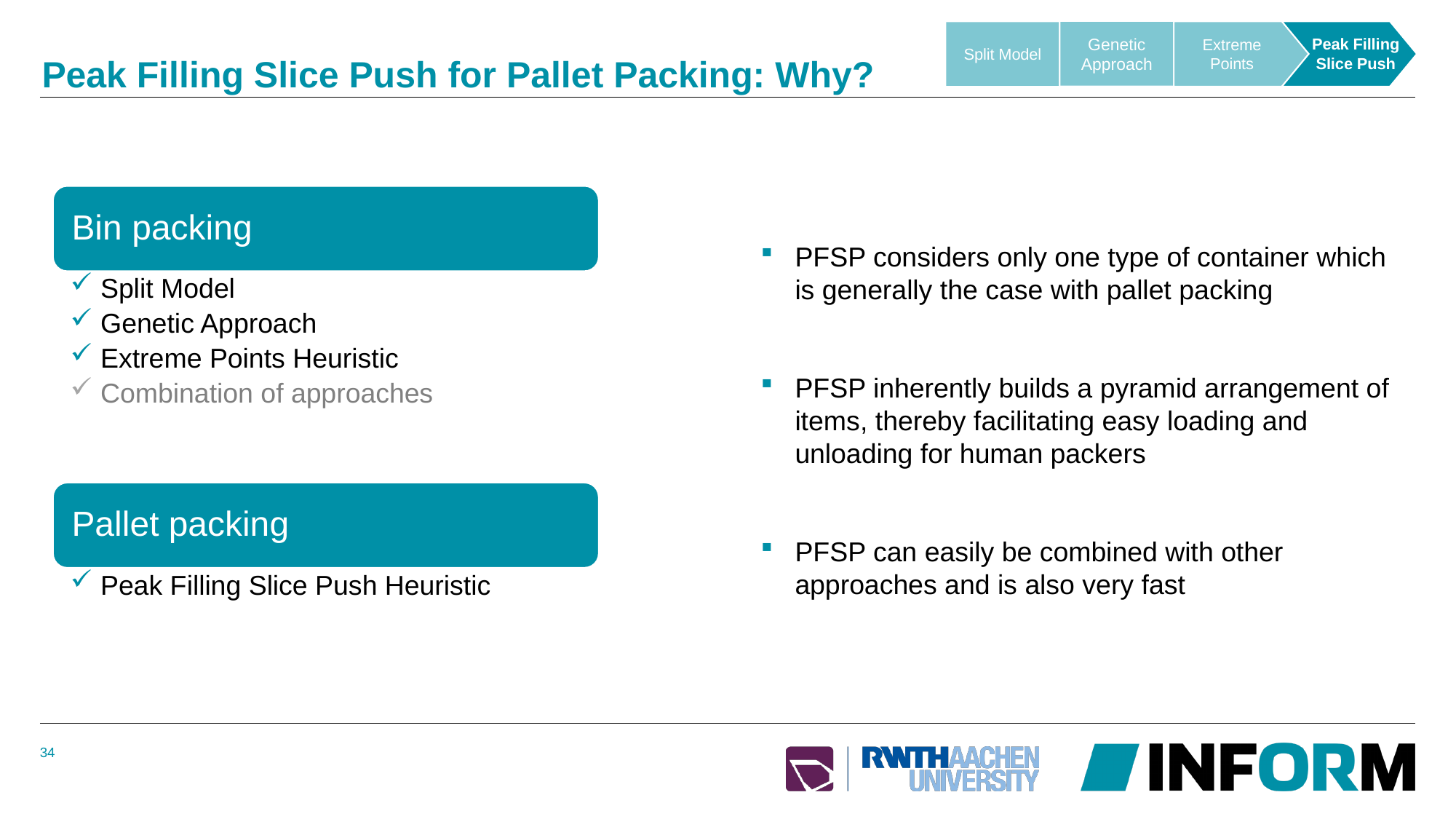

Genetic Approach
Split Model
Peak Filling Slice Push
Extreme Points
# Peak Filling Slice Push for Pallet Packing: Why?
PFSP considers only one type of container which is generally the case with pallet packing

PFSP inherently builds a pyramid arrangement of items, thereby facilitating easy loading and unloading for human packers

PFSP can easily be combined with other approaches and is also very fast
Bin packing
 Split Model
 Genetic Approach
 Extreme Points Heuristic
 Combination of approaches
Pallet packing
 Peak Filling Slice Push Heuristic